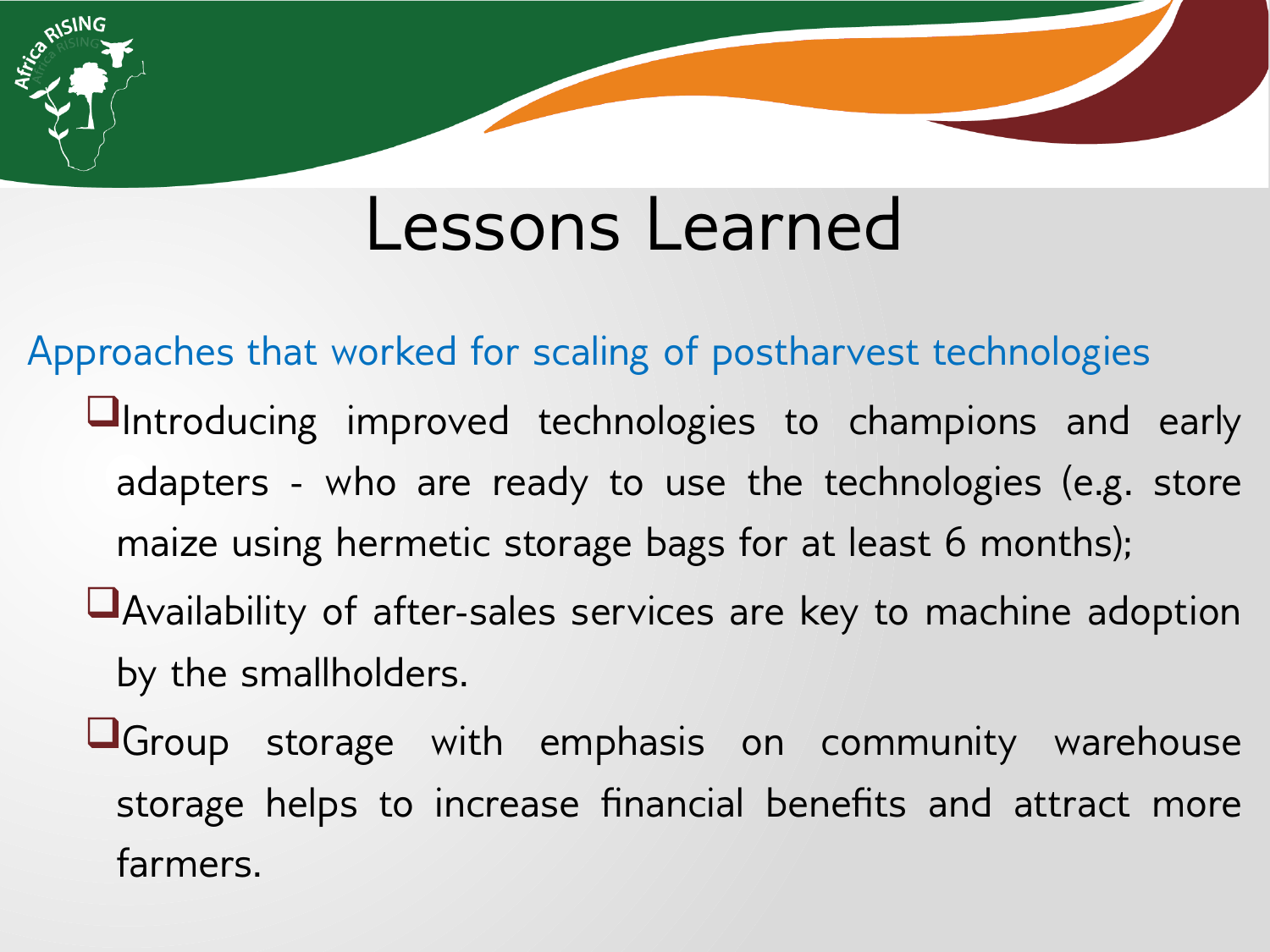

Lessons Learned
Approaches that worked for scaling of postharvest technologies
Introducing improved technologies to champions and early adapters - who are ready to use the technologies (e.g. store maize using hermetic storage bags for at least 6 months);
Availability of after-sales services are key to machine adoption by the smallholders.
Group storage with emphasis on community warehouse storage helps to increase financial benefits and attract more farmers.